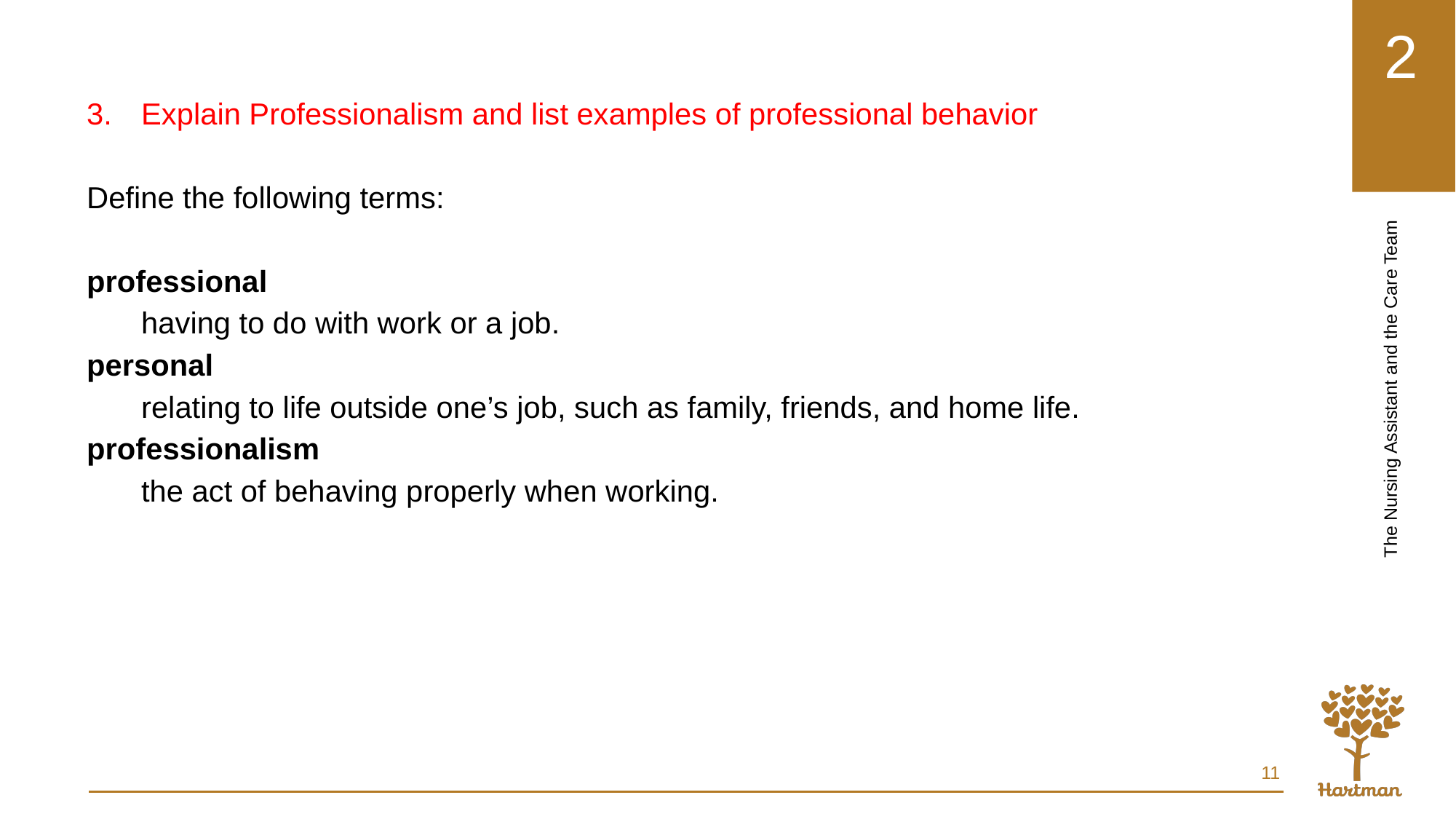

Explain Professionalism and list examples of professional behavior

Define the following terms:

professional
having to do with work or a job.
personal
relating to life outside one’s job, such as family, friends, and home life.
professionalism
the act of behaving properly when working.

11